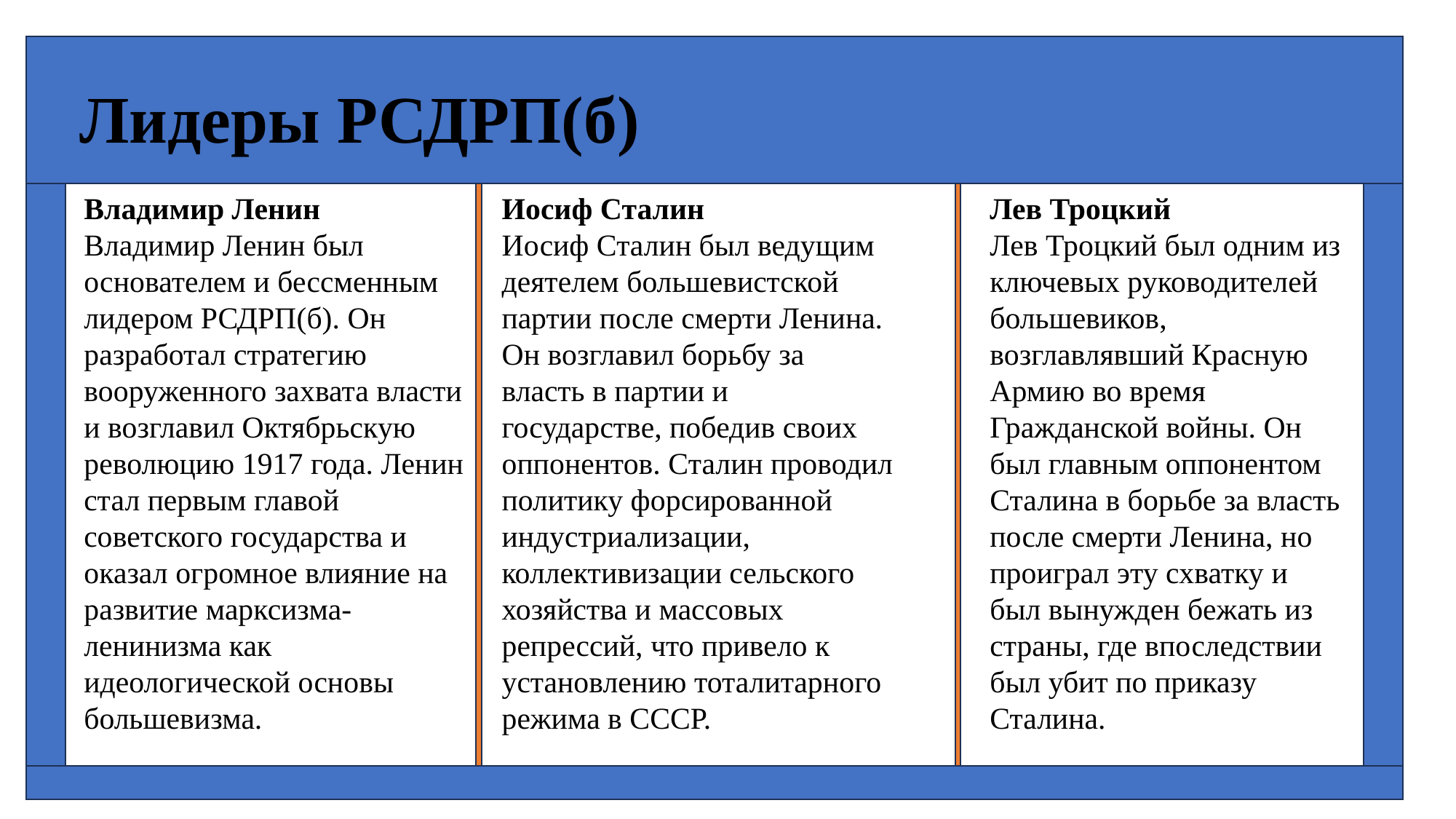

# Лидеры РСДРП(б)

Владимир Ленин
Владимир Ленин был основателем и бессменным лидером РСДРП(б). Он разработал стратегию вооруженного захвата власти и возглавил Октябрьскую революцию 1917 года. Ленин стал первым главой советского государства и оказал огромное влияние на развитие марксизма-ленинизма как идеологической основы большевизма.

Иосиф Сталин
Иосиф Сталин был ведущим деятелем большевистской партии после смерти Ленина. Он возглавил борьбу за власть в партии и государстве, победив своих оппонентов. Сталин проводил политику форсированной индустриализации, коллективизации сельского хозяйства и массовых репрессий, что привело к установлению тоталитарного режима в СССР.

Лев Троцкий
Лев Троцкий был одним из ключевых руководителей большевиков, возглавлявший Красную Армию во время Гражданской войны. Он был главным оппонентом Сталина в борьбе за власть после смерти Ленина, но проиграл эту схватку и был вынужден бежать из страны, где впоследствии был убит по приказу Сталина.